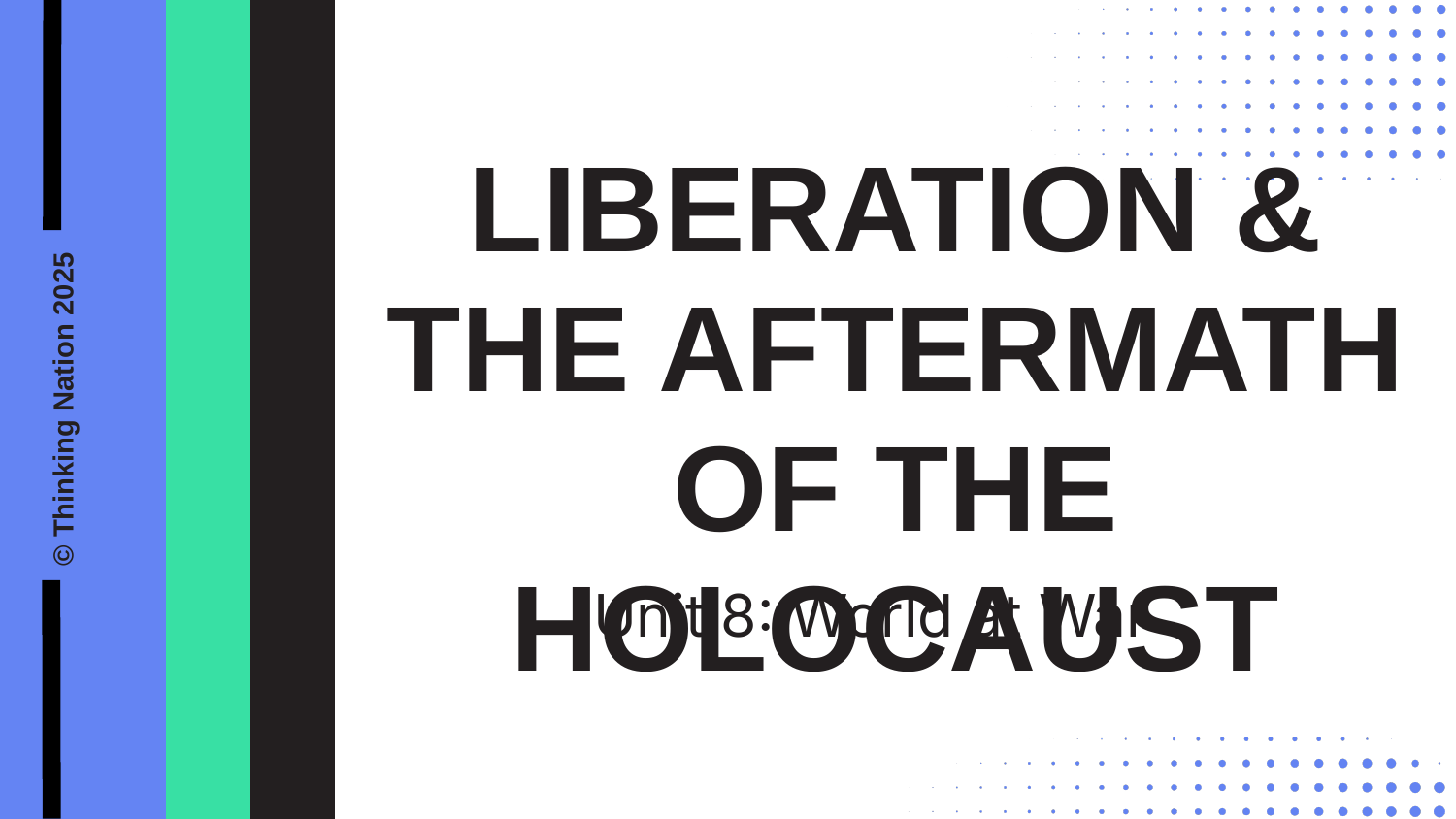

LIBERATION & THE AFTERMATH OF THE HOLOCAUST
© Thinking Nation 2025
Unit 8: World at War